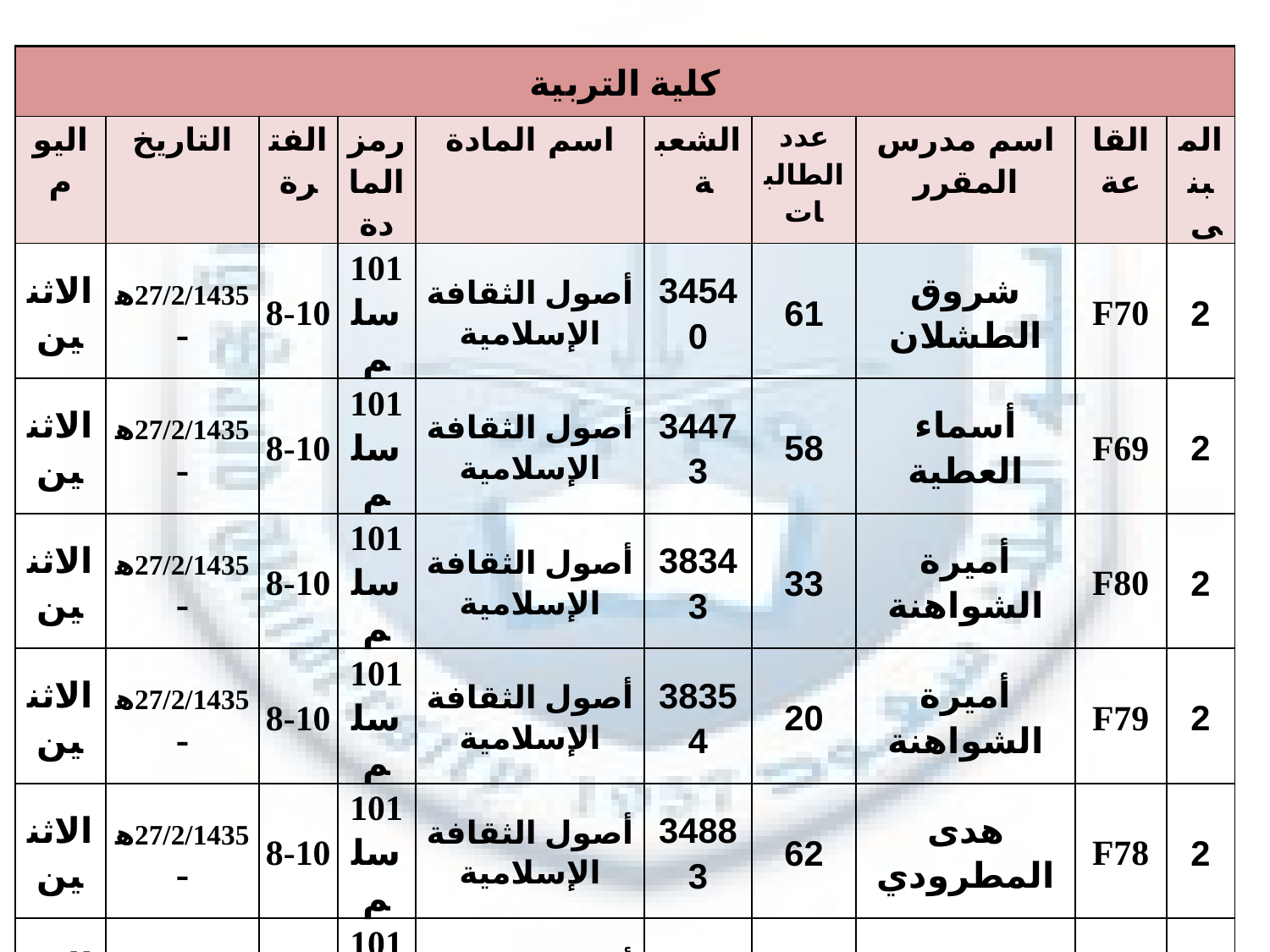

| كلية التربية |  |  |  |  |  |  |  |  |  |
| --- | --- | --- | --- | --- | --- | --- | --- | --- | --- |
| اليوم | التاريخ | الفترة | رمز المادة | اسم المادة | الشعبة | عدد الطالبات | اسم مدرس المقرر | القاعة | المبنى |
| الاثنين | 27/2/1435هـ | 8-10 | 101 سلم | أصول الثقافة الإسلامية | 34540 | 61 | شروق الطشلان | F70 | 2 |
| الاثنين | 27/2/1435هـ | 8-10 | 101 سلم | أصول الثقافة الإسلامية | 34473 | 58 | أسماء العطية | F69 | 2 |
| الاثنين | 27/2/1435هـ | 8-10 | 101 سلم | أصول الثقافة الإسلامية | 38343 | 33 | أميرة الشواهنة | F80 | 2 |
| الاثنين | 27/2/1435هـ | 8-10 | 101 سلم | أصول الثقافة الإسلامية | 38354 | 20 | أميرة الشواهنة | F79 | 2 |
| الاثنين | 27/2/1435هـ | 8-10 | 101 سلم | أصول الثقافة الإسلامية | 34883 | 62 | هدى المطرودي | F78 | 2 |
| الاثنين | 27/2/1435هـ | 8-10 | 101 سلم | أصول الثقافة الإسلامية | 34692 | 54 | هدى المطرودي | F77 | 2 |
| الاثنين | 27/2/1435هـ | 8-10 | 101 سلم | أصول الثقافة الإسلامية | 34898 | 56 | هياء الشمري | F76 | 2 |